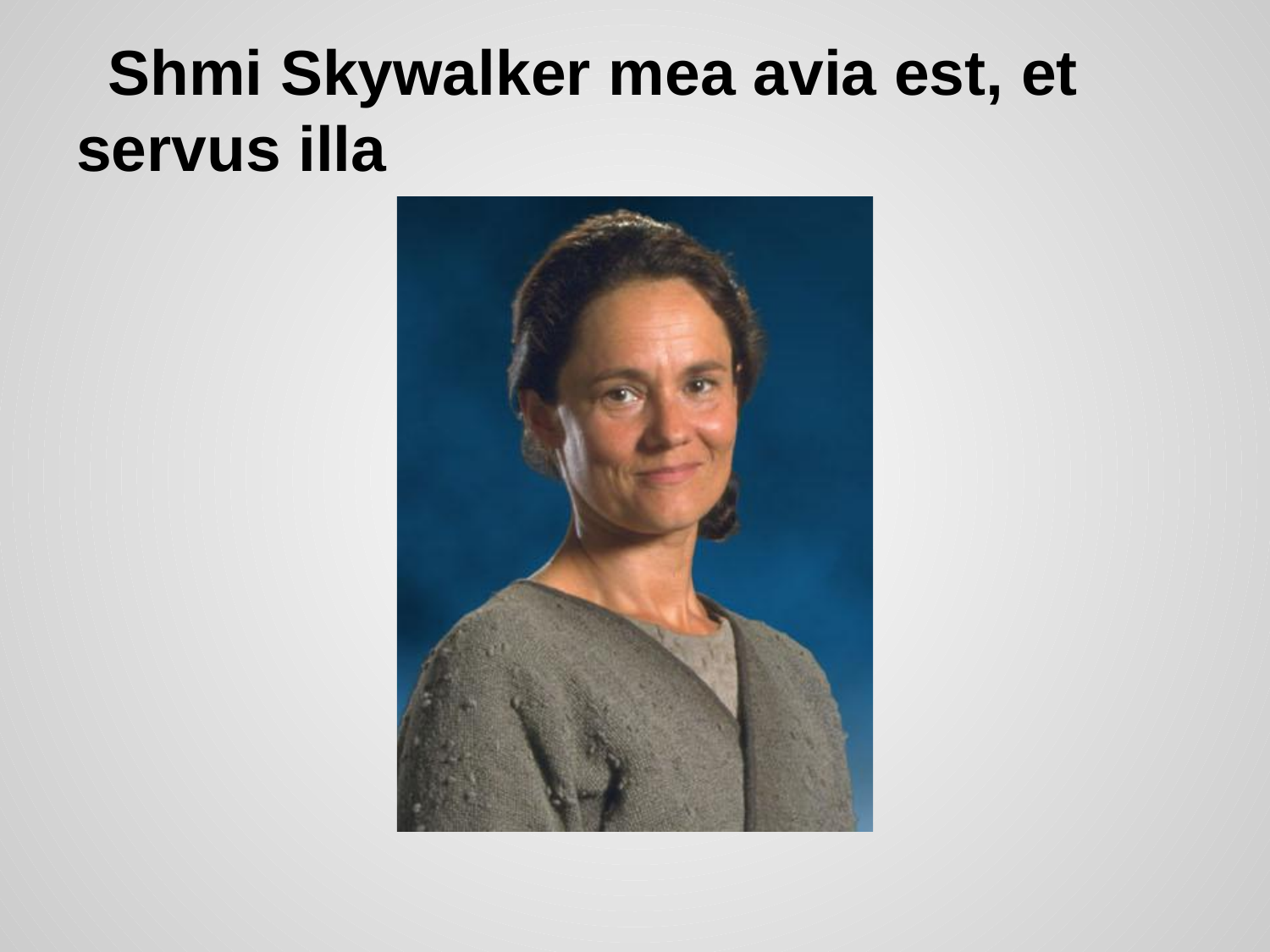

# Shmi Skywalker mea avia est, et servus illa